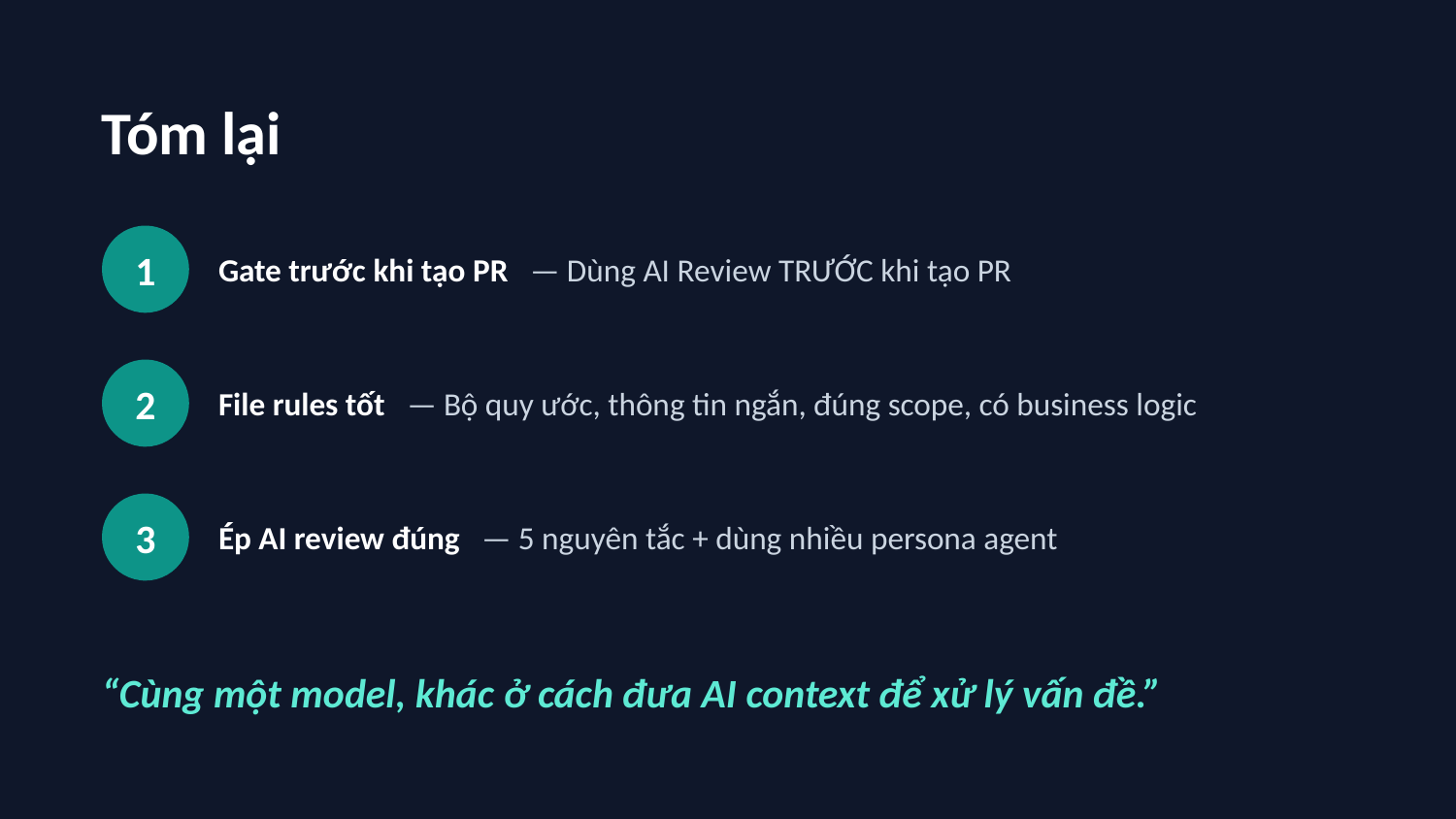

Tóm lại

1
Gate trước khi tạo PR   — Dùng AI Review TRƯỚC khi tạo PR

2
File rules tốt   — Bộ quy ước, thông tin ngắn, đúng scope, có business logic

3
Ép AI review đúng   — 5 nguyên tắc + dùng nhiều persona agent
“Cùng một model, khác ở cách đưa AI context để xử lý vấn đề.”